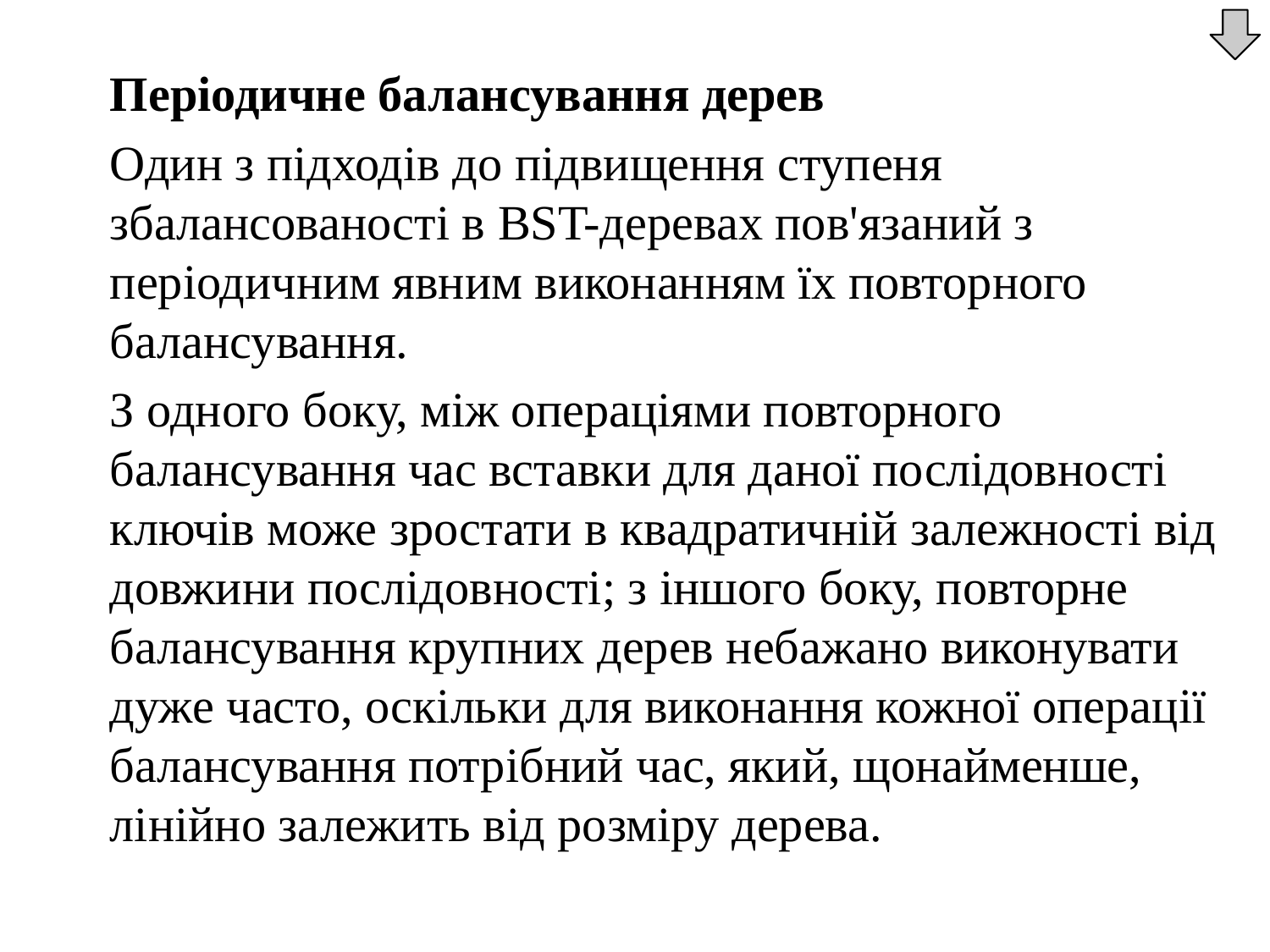

Періодичне балансування дерев
	Один з підходів до підвищення ступеня збалансованості в BST-деревах пов'язаний з періодичним явним виконанням їх повторного балансування.
	З одного боку, між операціями повторного балансування час вставки для даної послідовності ключів може зростати в квадратичній залежності від довжини послідовності; з іншого боку, повторне балансування крупних дерев небажано виконувати дуже часто, оскільки для виконання кожної операції балансування потрібний час, який, щонайменше, лінійно залежить від розміру дерева.